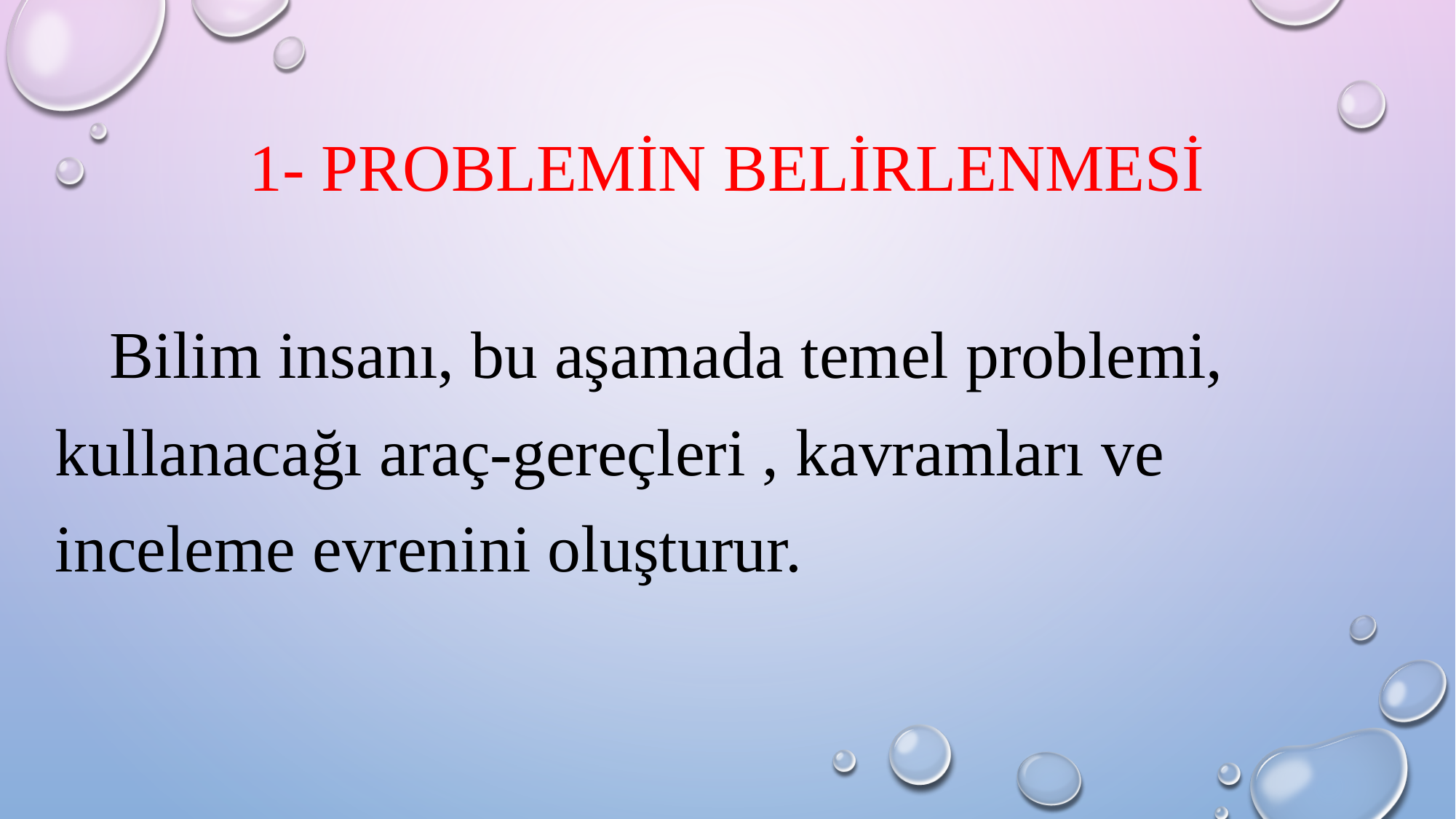

# 1- problemin belirlenmesi
   Bilim insanı, bu aşamada temel problemi, kullanacağı araç-gereçleri , kavramları ve inceleme evrenini oluşturur.